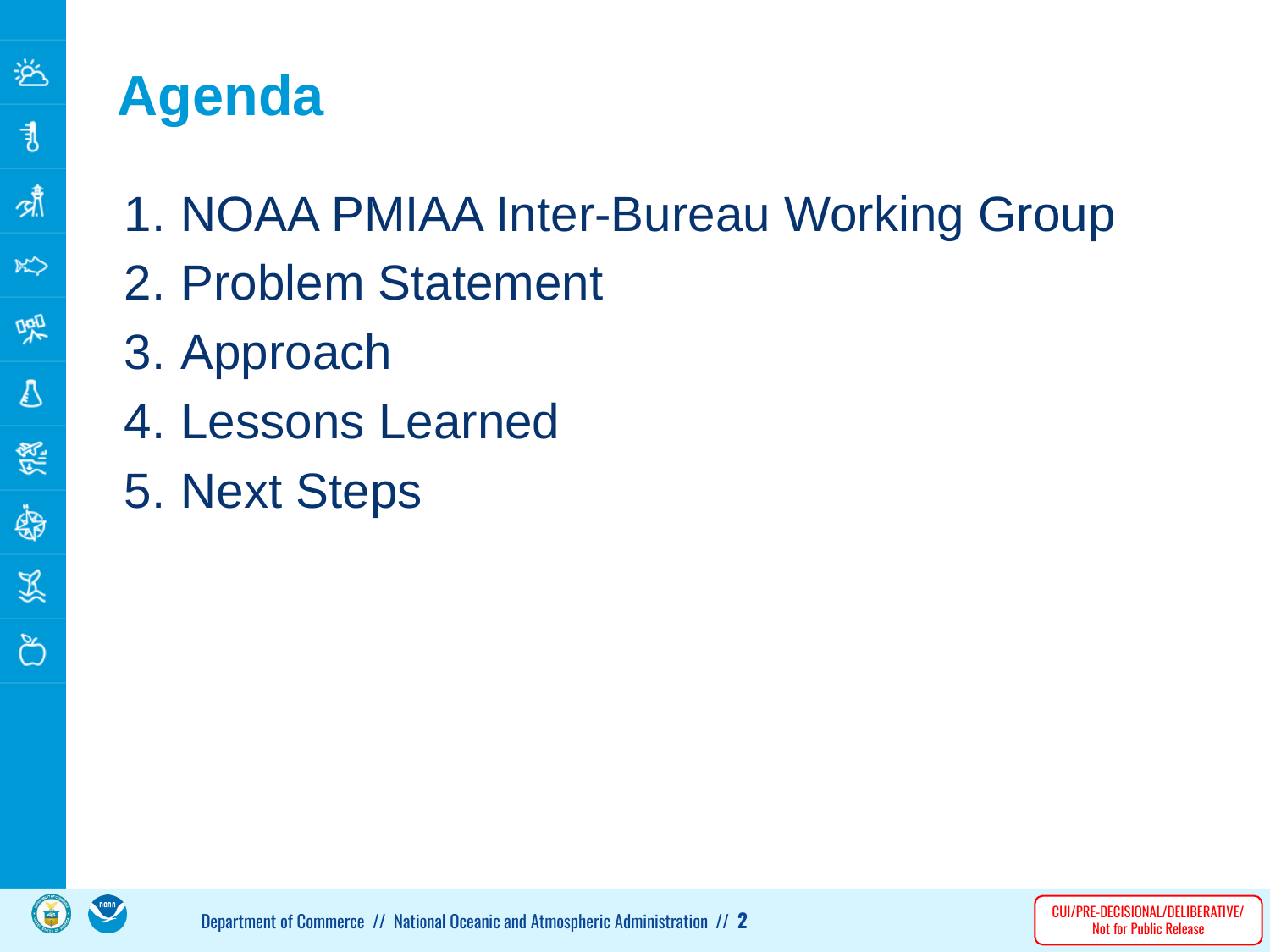

# Agenda
NOAA PMIAA Inter-Bureau Working Group
Problem Statement
Approach
Lessons Learned
Next Steps